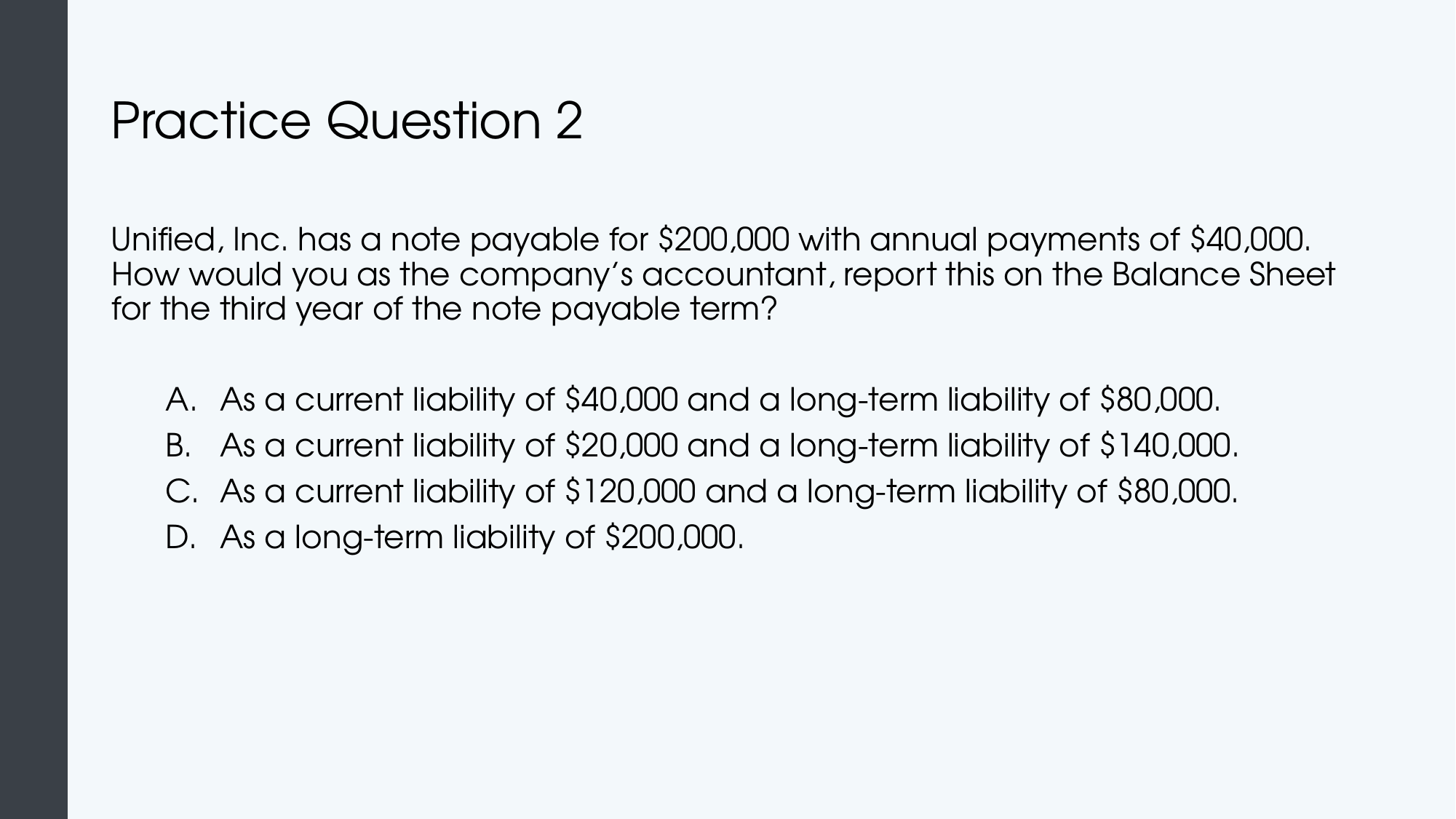

# Practice Question 2
Unified, Inc. has a note payable for $200,000 with annual payments of $40,000. How would you as the company’s accountant, report this on the Balance Sheet for the third year of the note payable term?

As a current liability of $40,000 and a long-term liability of $80,000.
As a current liability of $20,000 and a long-term liability of $140,000.
As a current liability of $120,000 and a long-term liability of $80,000.
As a long-term liability of $200,000.